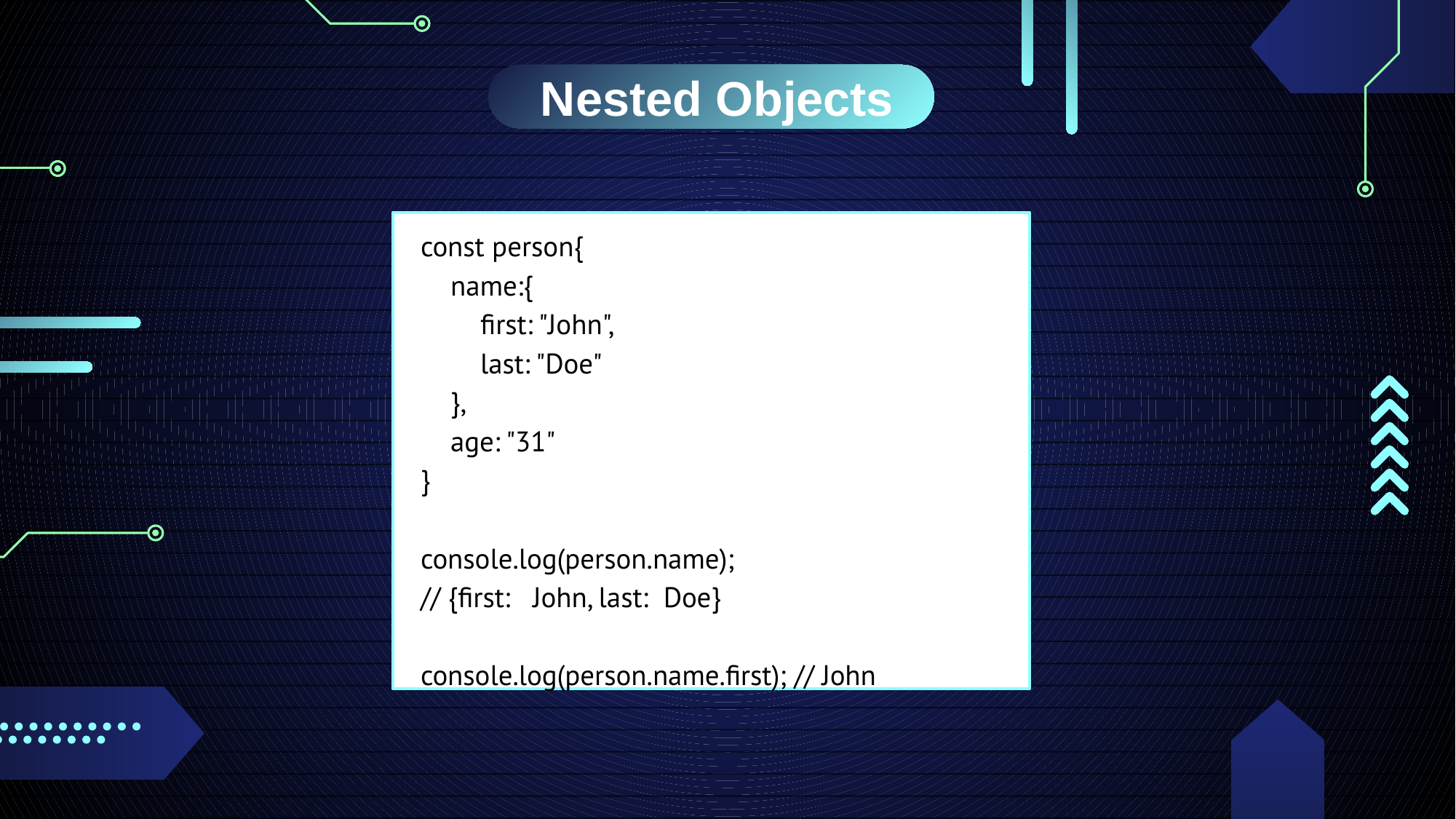

Nested Objects
const person{
    name:{
        first: "John",
        last: "Doe"
    },
    age: "31"
}

console.log(person.name);
// {first:   John, last:  Doe}

console.log(person.name.first); // John